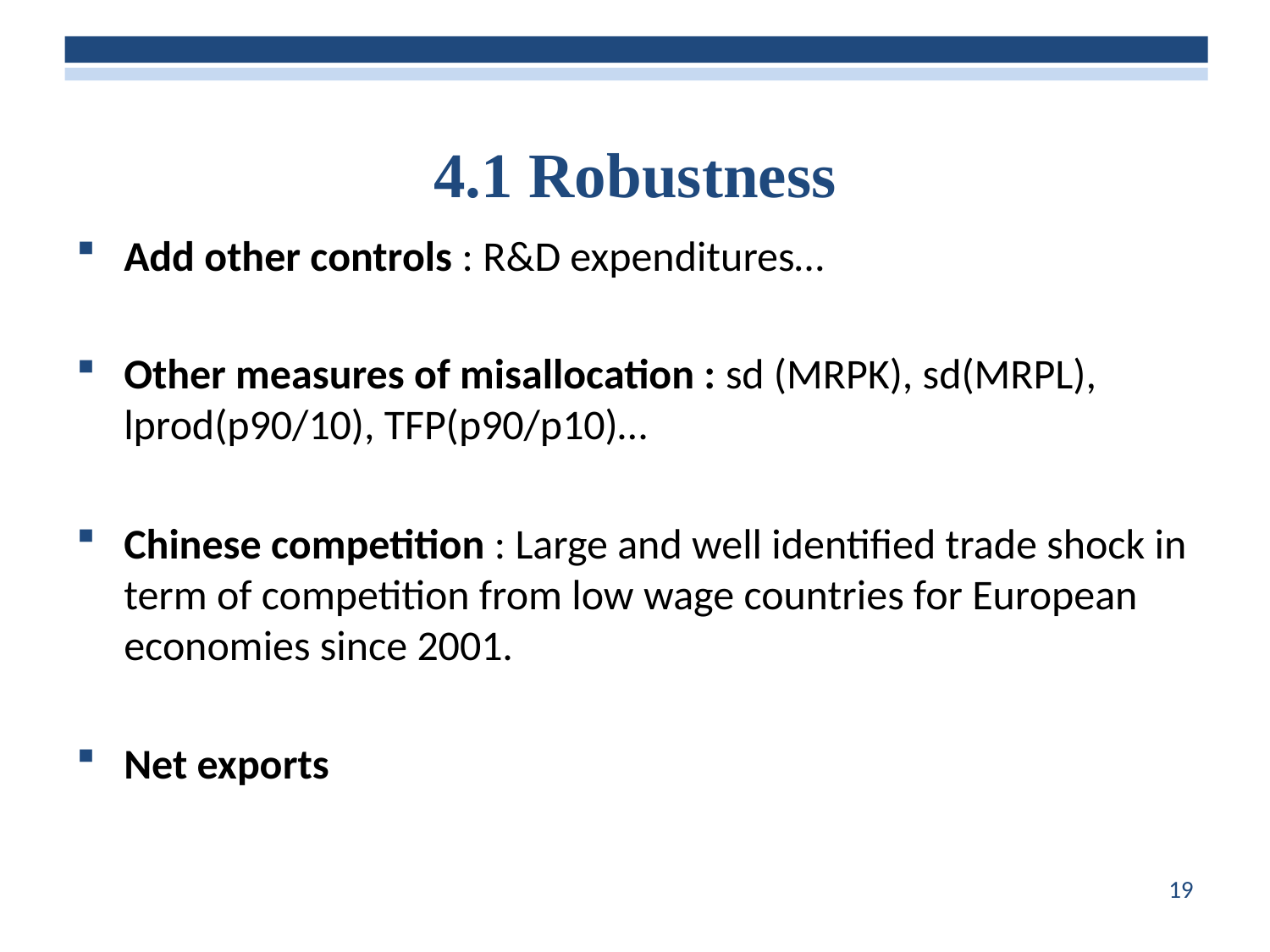

# 4.1 Robustness
Add other controls : R&D expenditures…

Other measures of misallocation : sd (MRPK), sd(MRPL), lprod(p90/10), TFP(p90/p10)…

Chinese competition : Large and well identified trade shock in term of competition from low wage countries for European economies since 2001.

Net exports

19